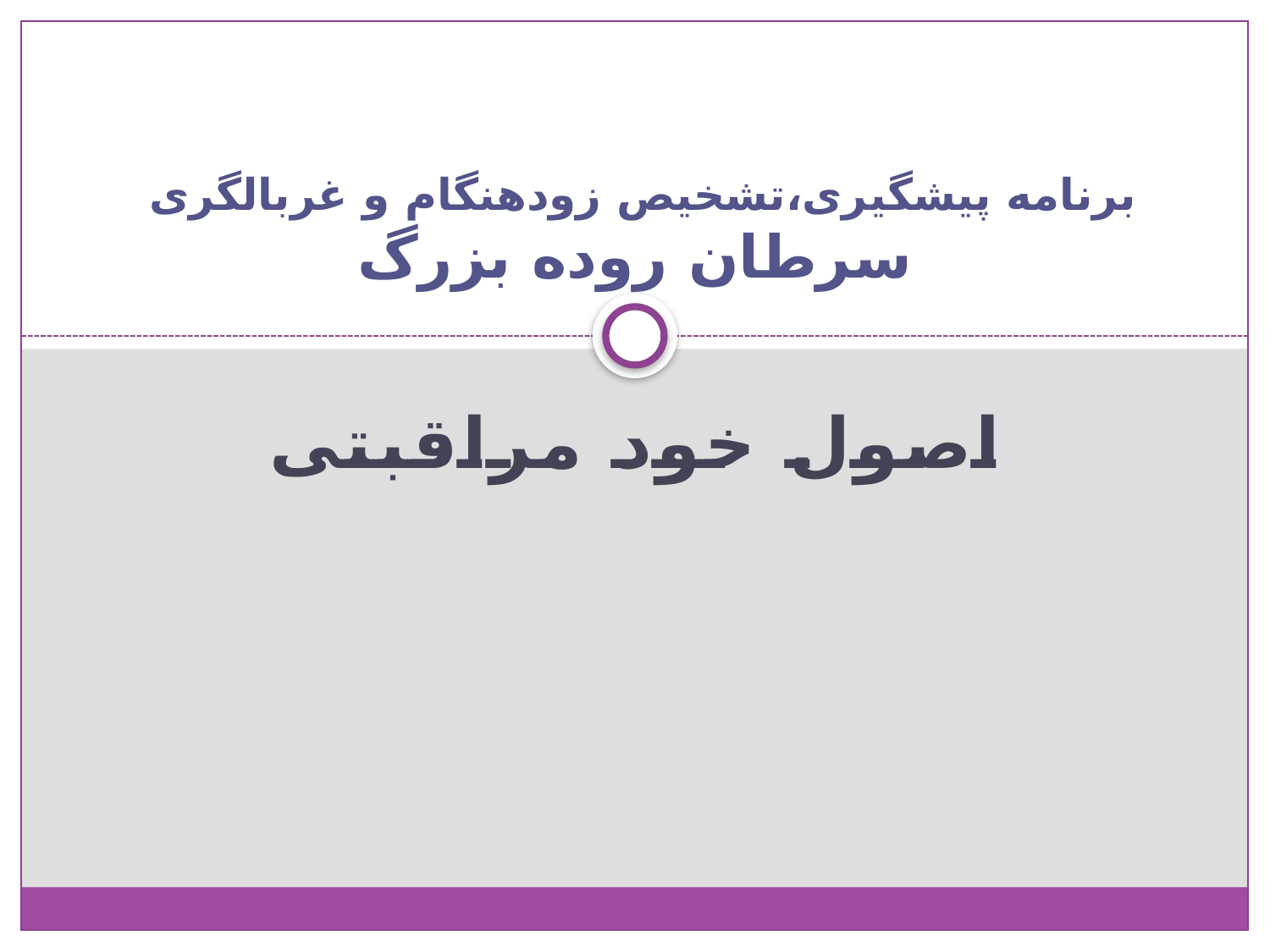

# برنامه پیشگیری،تشخیص زودهنگام و غربالگری سرطان روده بزرگ
اصول خود مراقبتی